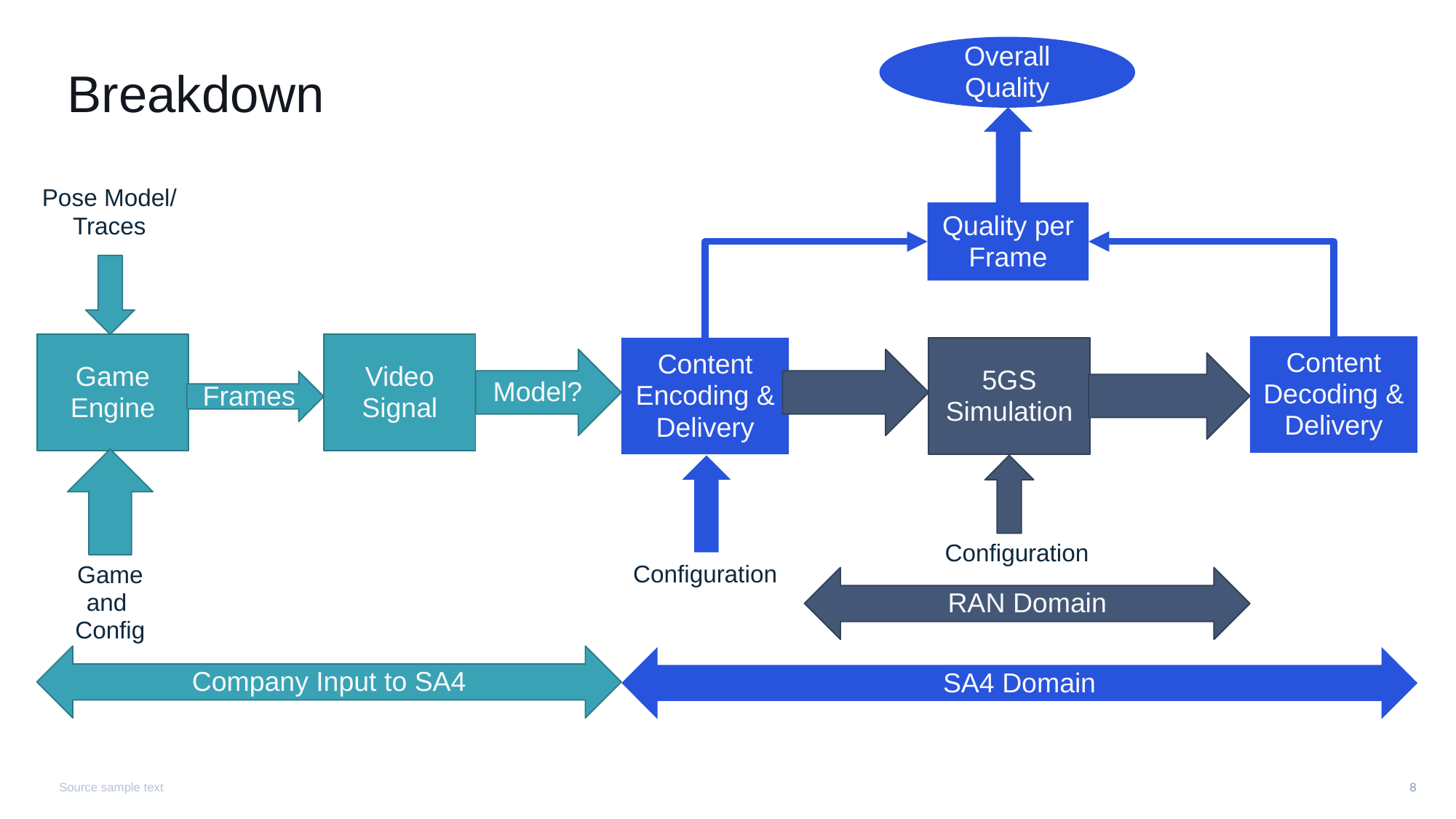

Overall
Quality
# Breakdown

Pose Model/
Traces
Quality per Frame

Video Signal
Game Engine
Content Decoding & Delivery
Content Encoding & Delivery
5GS
Simulation
Model?

Frames

Configuration
Configuration
Game
and
Config
RAN Domain
Company Input to SA4
SA4 Domain
Source sample text